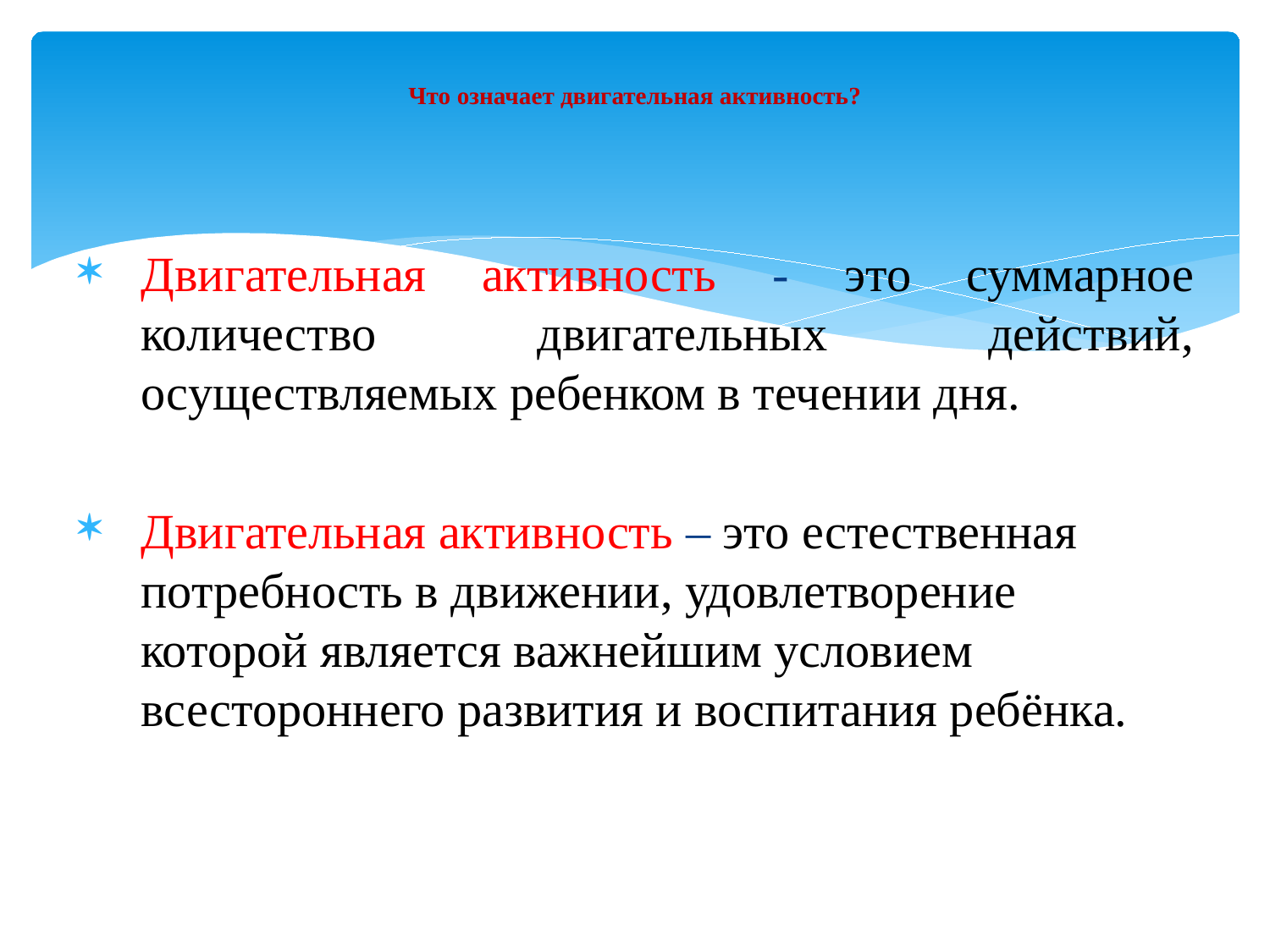

# Что означает двигательная активность?
Двигательная активность - это суммарное количество двигательных действий, осуществляемых ребенком в течении дня.

Двигательная активность – это естественная потребность в движении, удовлетворение которой является важнейшим условием всестороннего развития и воспитания ребёнка.